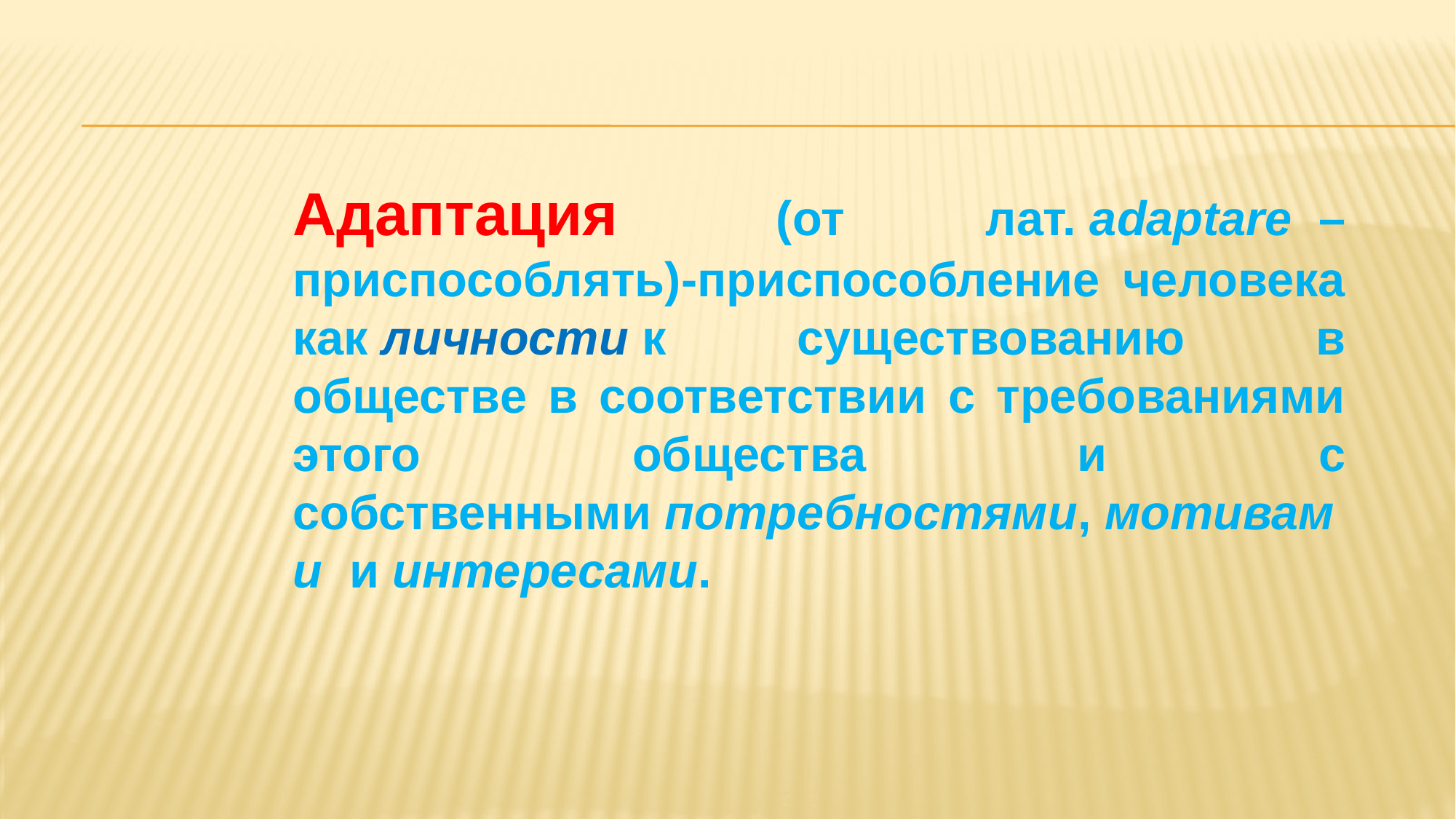

Адаптация  (от лат. adaptare  – приспособлять)-приспособление человека как личности к существованию в обществе в соответствии с требованиями этого общества и с собственными потребностями, мотивами  и интересами.